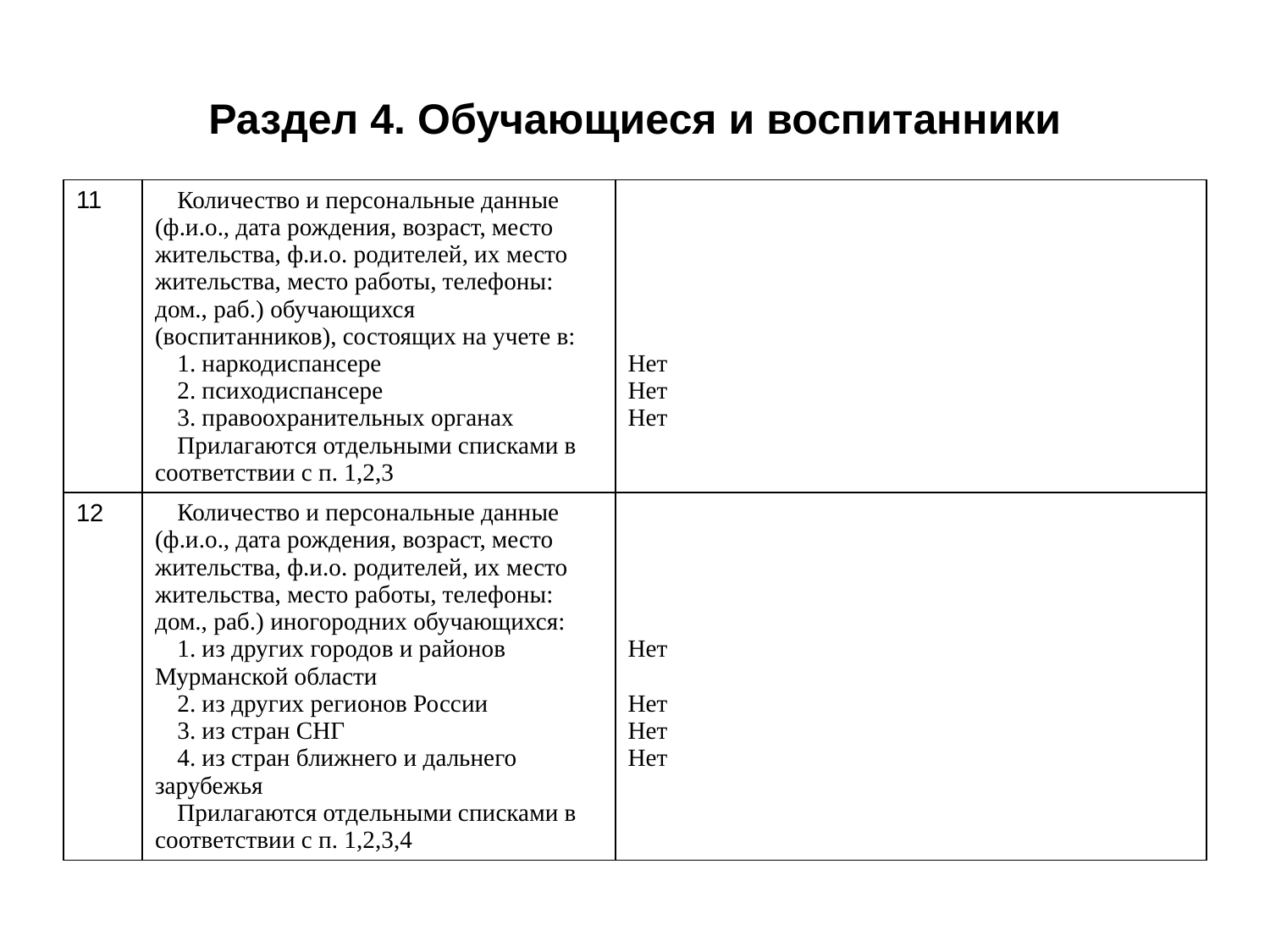

# Раздел 4. Обучающиеся и воспитанники
| 11 | Количество и персональные данные (ф.и.о., дата рождения, возраст, место жительства, ф.и.о. родителей, их место жительства, место работы, телефоны: дом., раб.) обучающихся (воспитанников), состоящих на учете в: 1. наркодиспансере 2. психодиспансере 3. правоохранительных органах Прилагаются отдельными списками в соответствии с п. 1,2,3 | Нет Нет Нет |
| --- | --- | --- |
| 12 | Количество и персональные данные (ф.и.о., дата рождения, возраст, место жительства, ф.и.о. родителей, их место жительства, место работы, телефоны: дом., раб.) иногородних обучающихся: 1. из других городов и районов Мурманской области 2. из других регионов России 3. из стран СНГ 4. из стран ближнего и дальнего зарубежья Прилагаются отдельными списками в соответствии с п. 1,2,3,4 | Нет Нет Нет Нет |